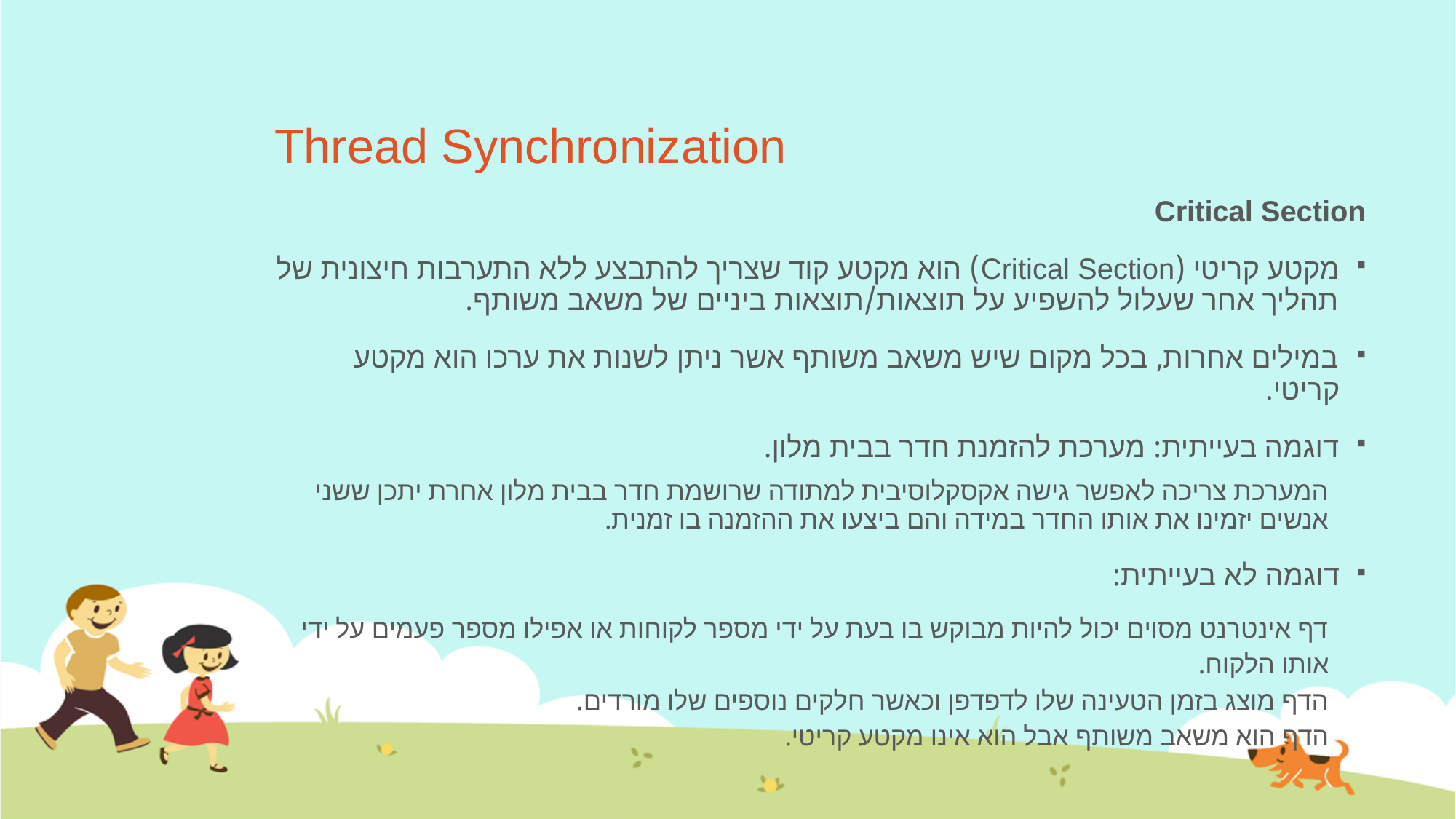

# Thread Synchronization
Critical Section
מקטע קריטי (Critical Section) הוא מקטע קוד שצריך להתבצע ללא התערבות חיצונית של תהליך אחר שעלול להשפיע על תוצאות/תוצאות ביניים של משאב משותף.
במילים אחרות, בכל מקום שיש משאב משותף אשר ניתן לשנות את ערכו הוא מקטע קריטי.
דוגמה בעייתית: מערכת להזמנת חדר בבית מלון.
המערכת צריכה לאפשר גישה אקסקלוסיבית למתודה שרושמת חדר בבית מלון אחרת יתכן ששני אנשים יזמינו את אותו החדר במידה והם ביצעו את ההזמנה בו זמנית.
דוגמה לא בעייתית:
דף אינטרנט מסוים יכול להיות מבוקש בו בעת על ידי מספר לקוחות או אפילו מספר פעמים על ידי אותו הלקוח.
הדף מוצג בזמן הטעינה שלו לדפדפן וכאשר חלקים נוספים שלו מורדים.
הדף הוא משאב משותף אבל הוא אינו מקטע קריטי.